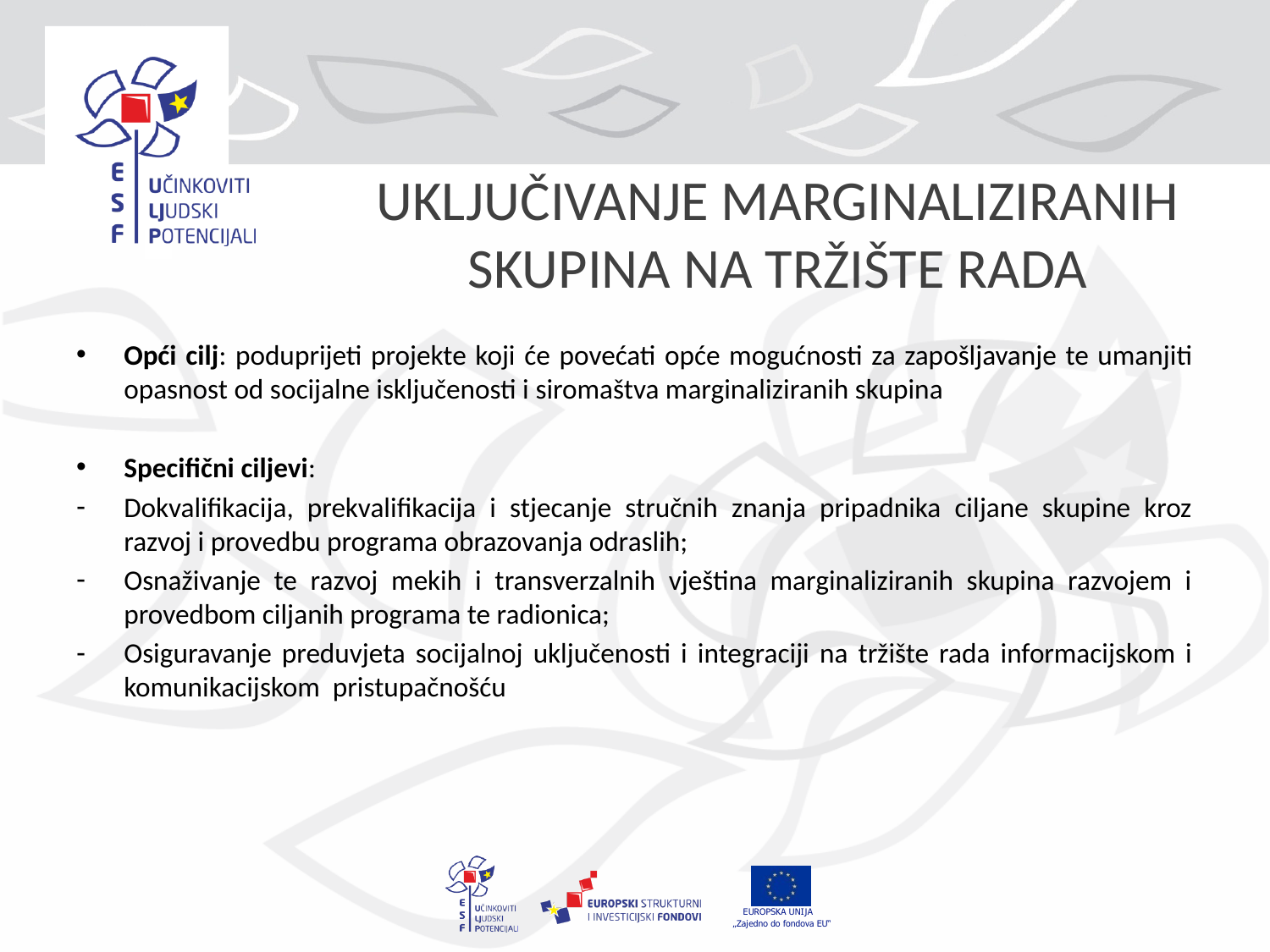

UKLJUČIVANJE MARGINALIZIRANIH SKUPINA NA TRŽIŠTE RADA

Opći cilj: poduprijeti projekte koji će povećati opće mogućnosti za zapošljavanje te umanjiti opasnost od socijalne isključenosti i siromaštva marginaliziranih skupina

Specifični ciljevi:
Dokvalifikacija, prekvalifikacija i stjecanje stručnih znanja pripadnika ciljane skupine kroz razvoj i provedbu programa obrazovanja odraslih;
Osnaživanje te razvoj mekih i transverzalnih vještina marginaliziranih skupina razvojem i provedbom ciljanih programa te radionica;
Osiguravanje preduvjeta socijalnoj uključenosti i integraciji na tržište rada informacijskom i komunikacijskom  pristupačnošću